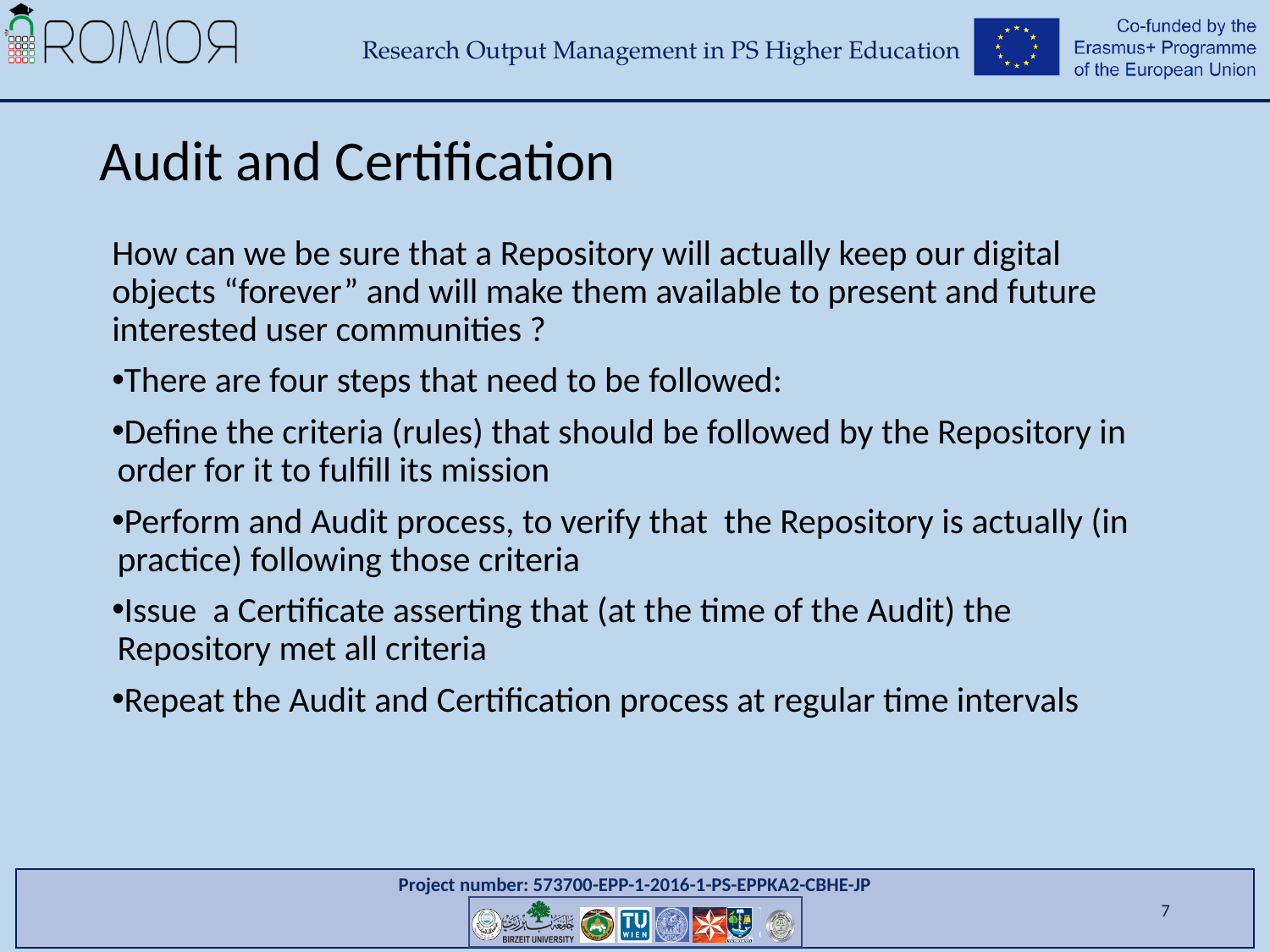

# Audit and Certification
How can we be sure that a Repository will actually keep our digital objects “forever” and will make them available to present and future interested user communities ?
There are four steps that need to be followed:
Define the criteria (rules) that should be followed by the Repository in order for it to fulfill its mission
Perform and Audit process, to verify that  the Repository is actually (in practice) following those criteria
Issue  a Certificate asserting that (at the time of the Audit) the Repository met all criteria
Repeat the Audit and Certification process at regular time intervals
7